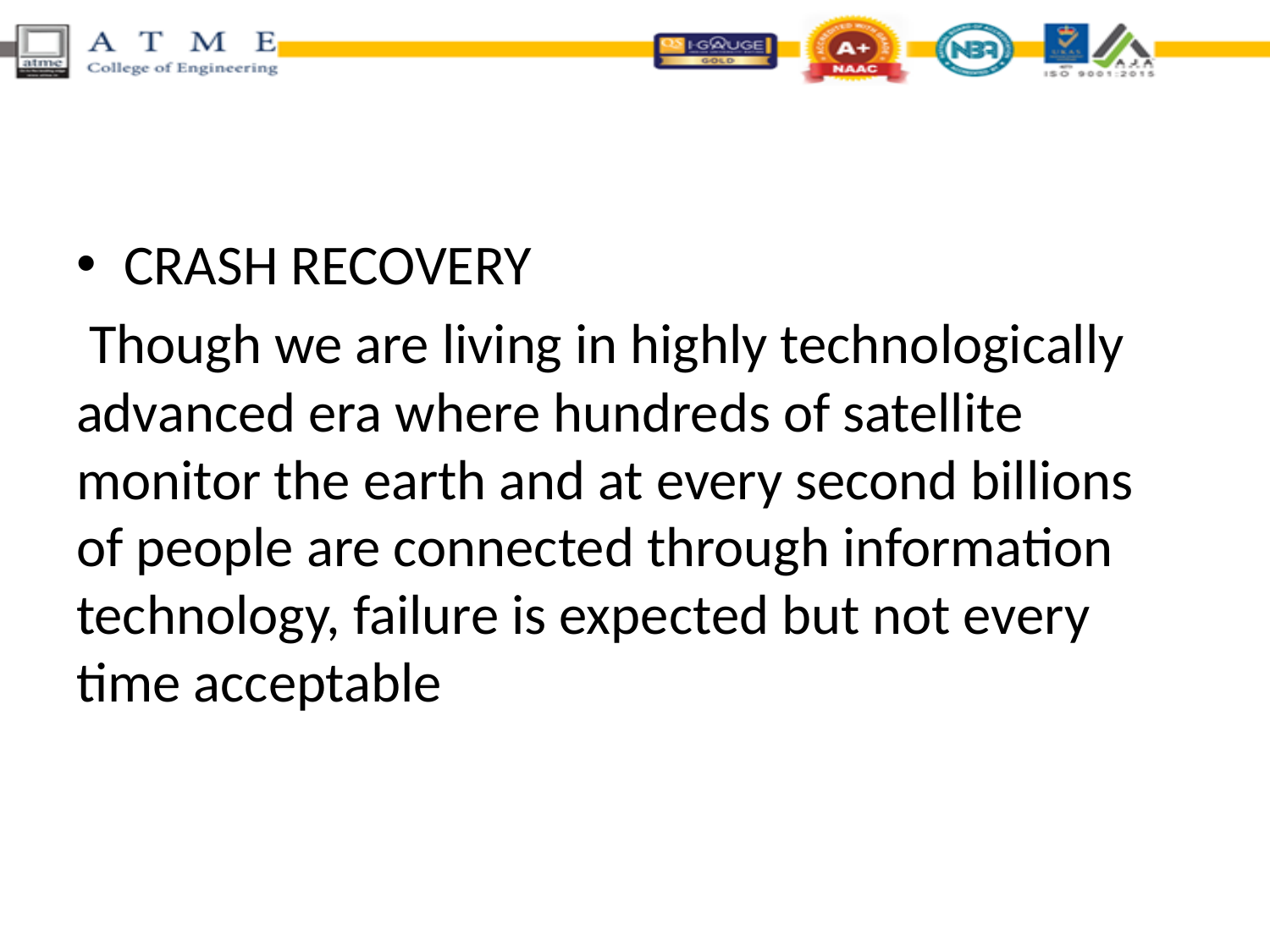

#
CRASH RECOVERY
 Though we are living in highly technologically advanced era where hundreds of satellite monitor the earth and at every second billions of people are connected through information technology, failure is expected but not every time acceptable